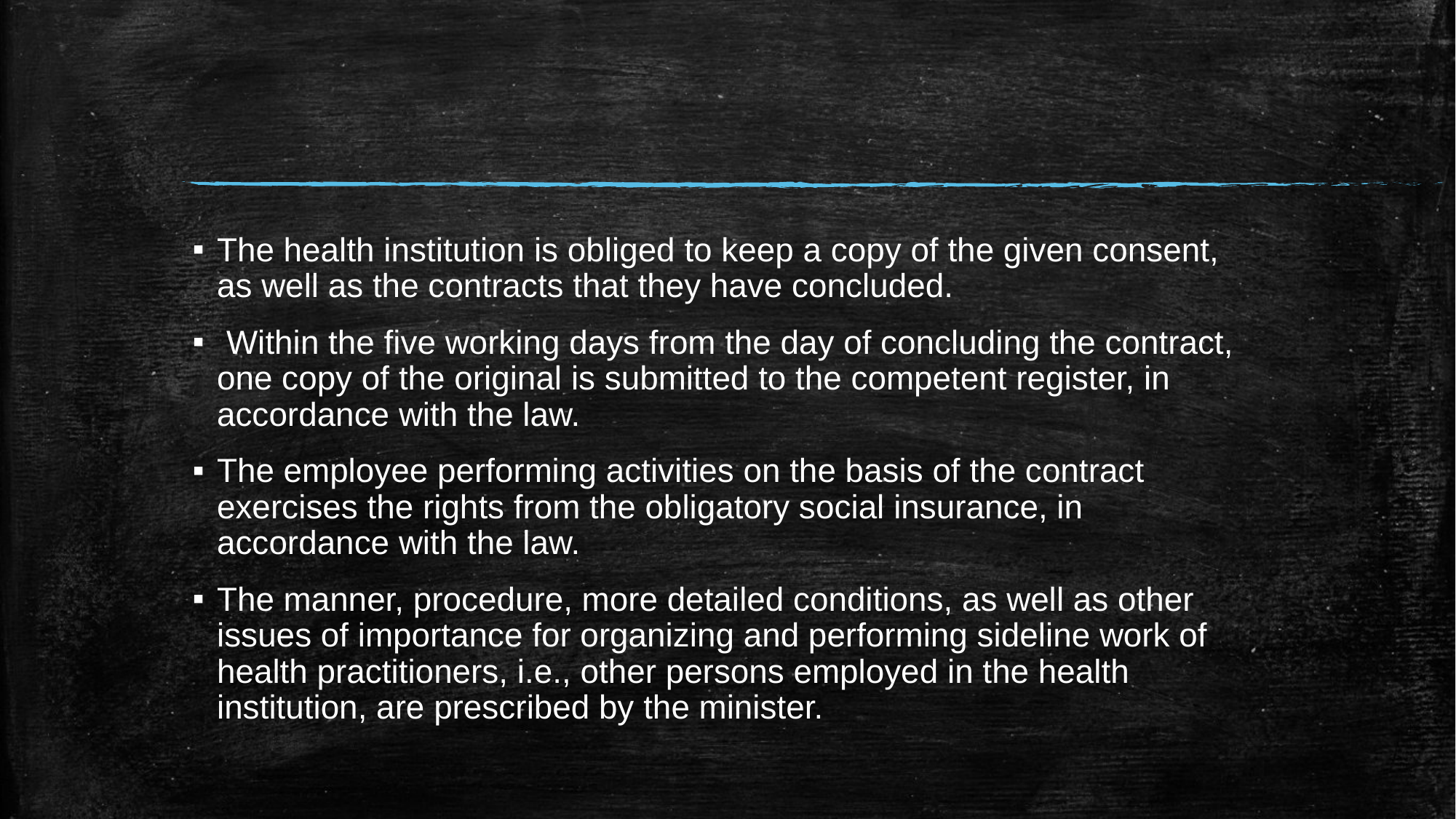

#
The health institution is obliged to keep a copy of the given consent, as well as the contracts that they have concluded.
 Within the ﬁve working days from the day of concluding the contract, one copy of the original is submitted to the competent register, in accordance with the law.
The employee performing activities on the basis of the contract exercises the rights from the obligatory social insurance, in accordance with the law.
The manner, procedure, more detailed conditions, as well as other issues of importance for organizing and performing sideline work of health practitioners, i.e., other persons employed in the health institution, are prescribed by the minister.